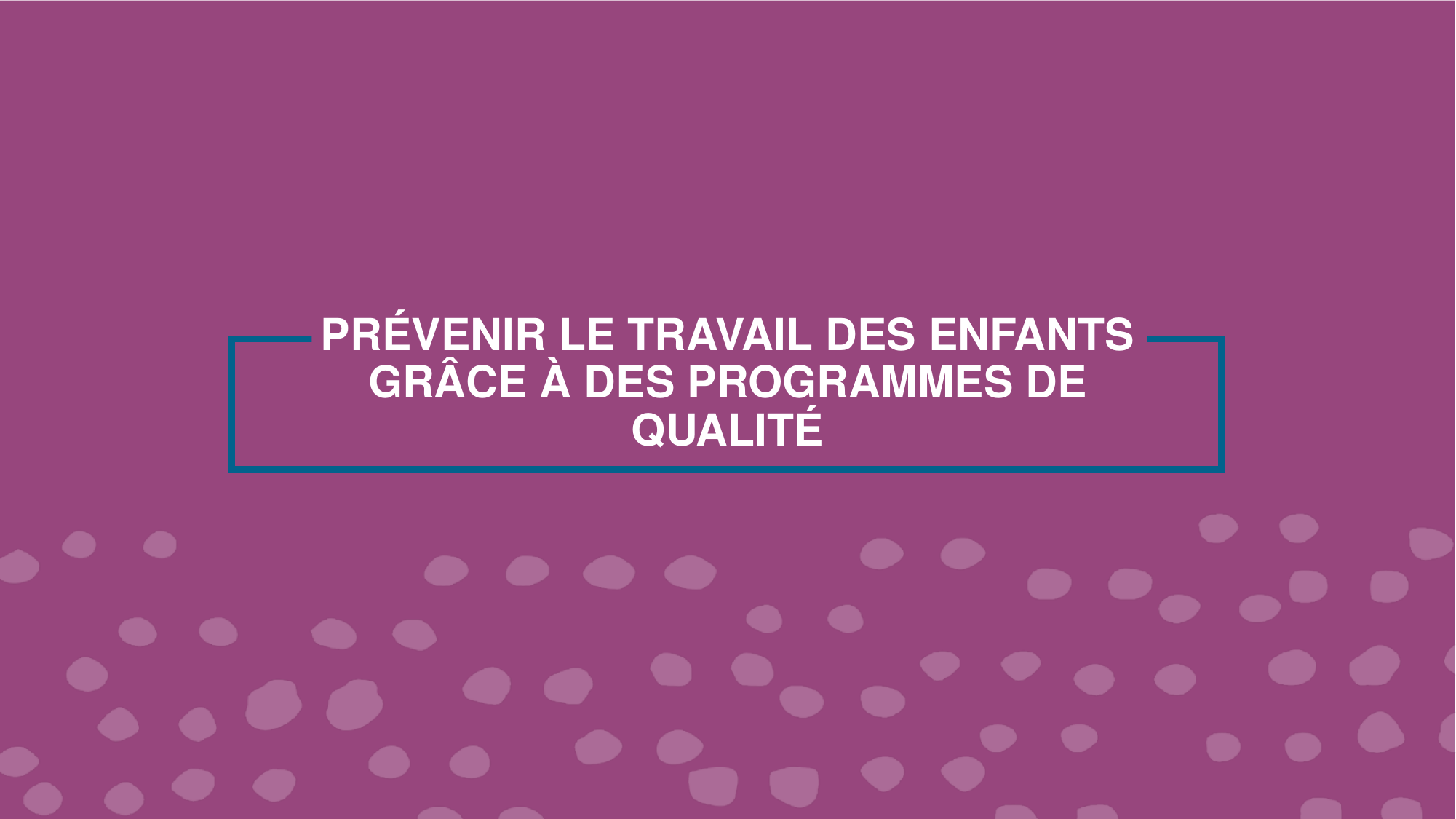

# PRÉVENIR LE TRAVAIL DES ENFANTS GRÂCE À DES PROGRAMMES DE QUALITÉ